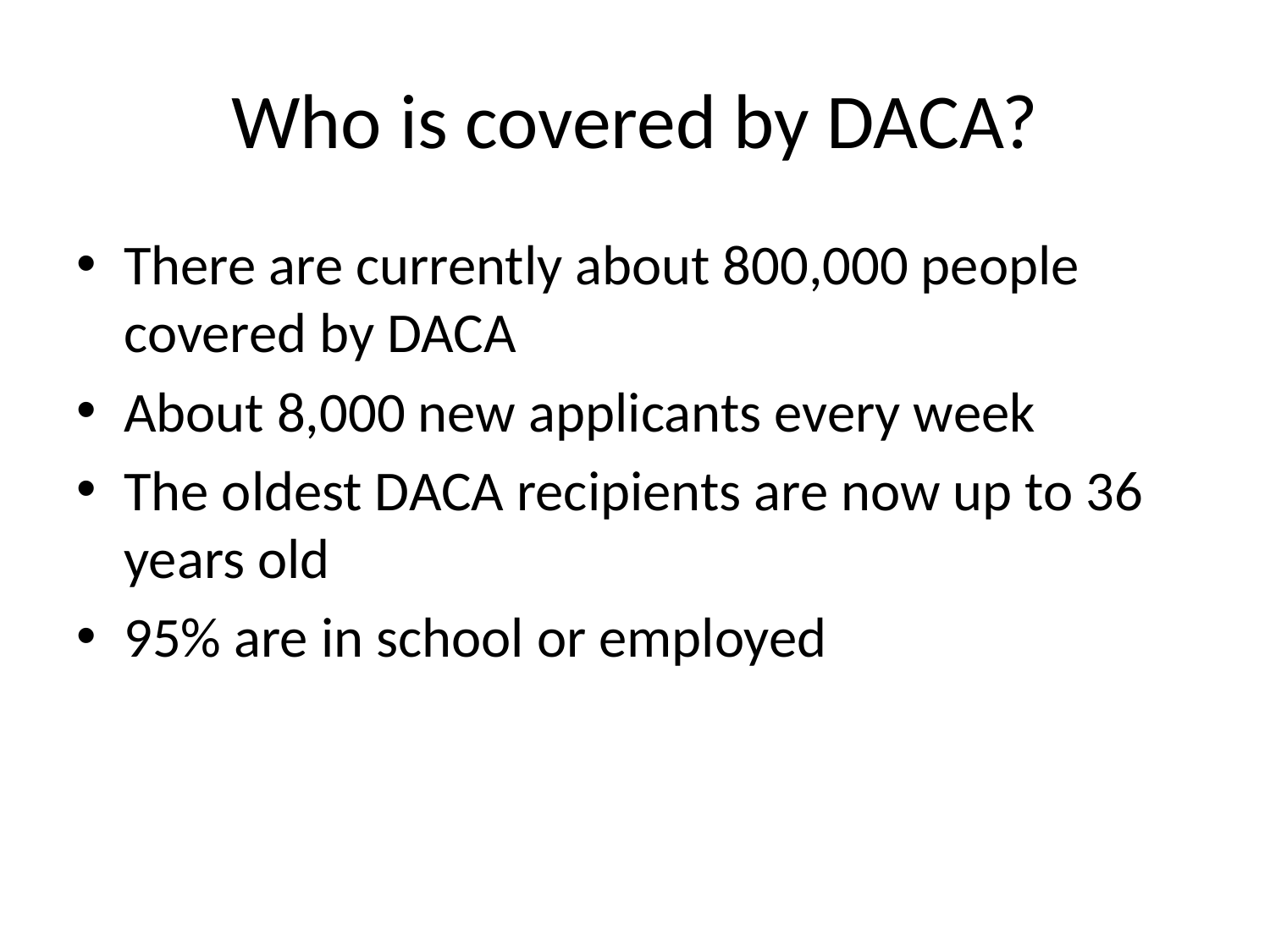

# Who is covered by DACA?
There are currently about 800,000 people covered by DACA
About 8,000 new applicants every week
The oldest DACA recipients are now up to 36 years old
95% are in school or employed